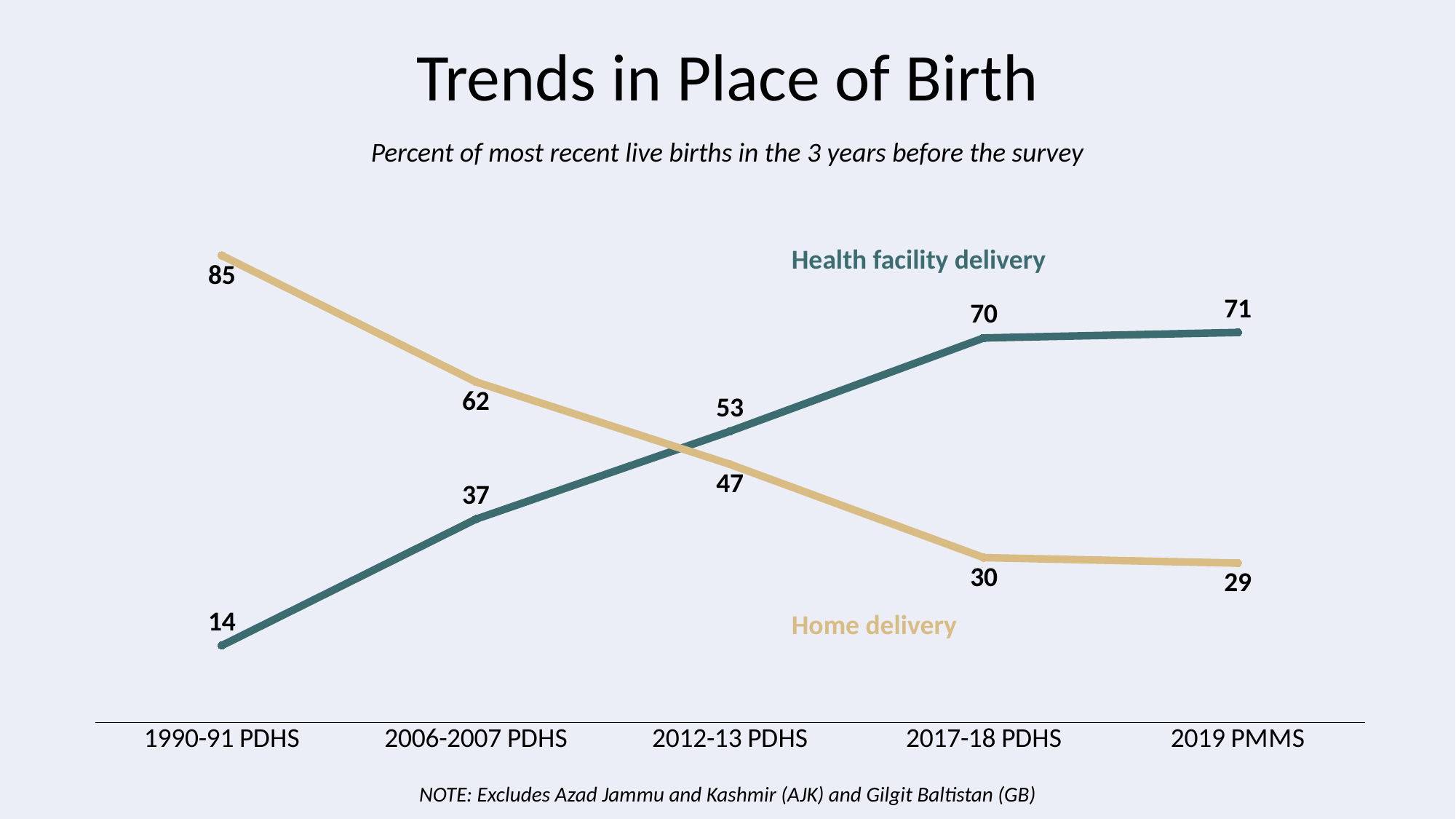

# Trends in Place of Birth
Percent of most recent live births in the 3 years before the survey

### Chart

| Category | HF | Home |
|---|---|---|
| 1990-91 PDHS | 14.0 | 85.0 |
| 2006-2007 PDHS | 37.0 | 62.0 |
| 2012-13 PDHS | 53.0 | 47.0 |
| 2017-18 PDHS | 70.0 | 30.0 |
| 2019 PMMS | 71.0 | 29.0 |
Health facility delivery
Home delivery
NOTE: Excludes Azad Jammu and Kashmir (AJK) and Gilgit Baltistan (GB)